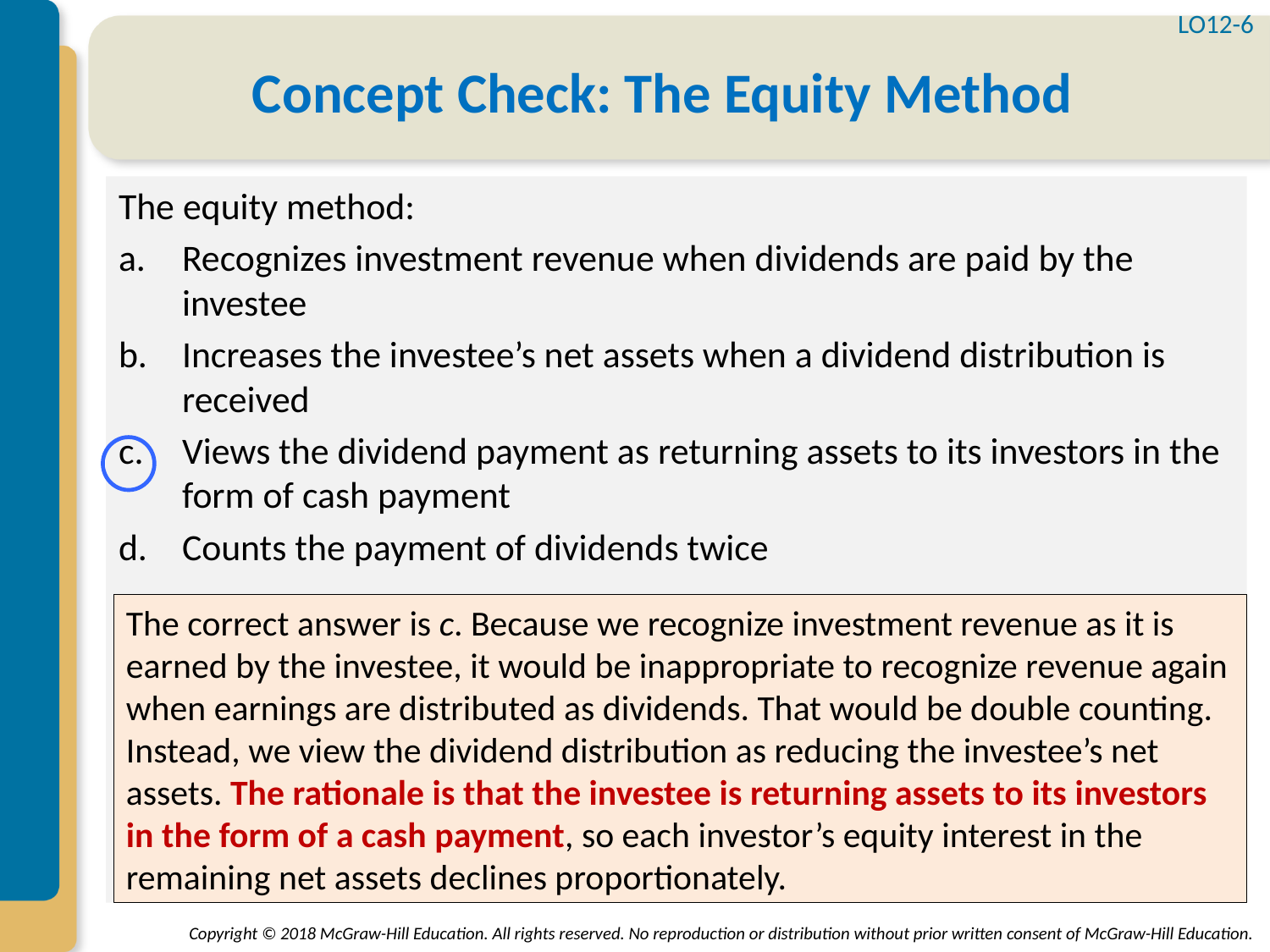

LO12-6
# Concept Check: The Equity Method
The equity method:
Recognizes investment revenue when dividends are paid by the investee
Increases the investee’s net assets when a dividend distribution is received
Views the dividend payment as returning assets to its investors in the form of cash payment
Counts the payment of dividends twice

The correct answer is c. Because we recognize investment revenue as it is earned by the investee, it would be inappropriate to recognize revenue again when earnings are distributed as dividends. That would be double counting. Instead, we view the dividend distribution as reducing the investee’s net assets. The rationale is that the investee is returning assets to its investors in the form of a cash payment, so each investor’s equity interest in the remaining net assets declines proportionately.